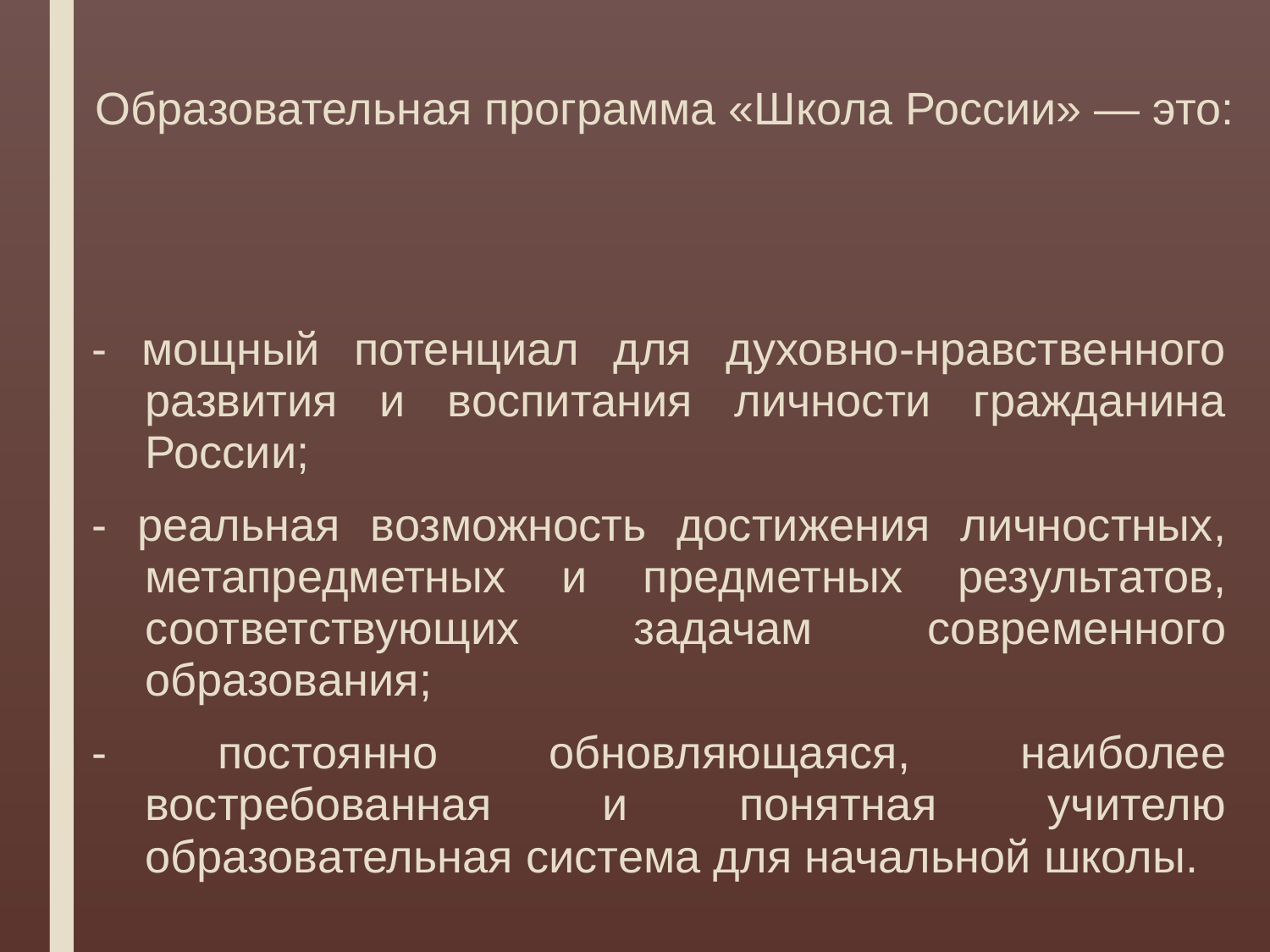

# Образовательная программа «Школа России» — это:
- мощный потенциал для духовно-нравственного развития и воспитания личности гражданина России;
- реальная возможность достижения личностных, метапредметных и предметных результатов, соответствующих задачам современного образования;
- постоянно обновляющаяся, наиболее востребованная и понятная учителю образовательная система для начальной школы.